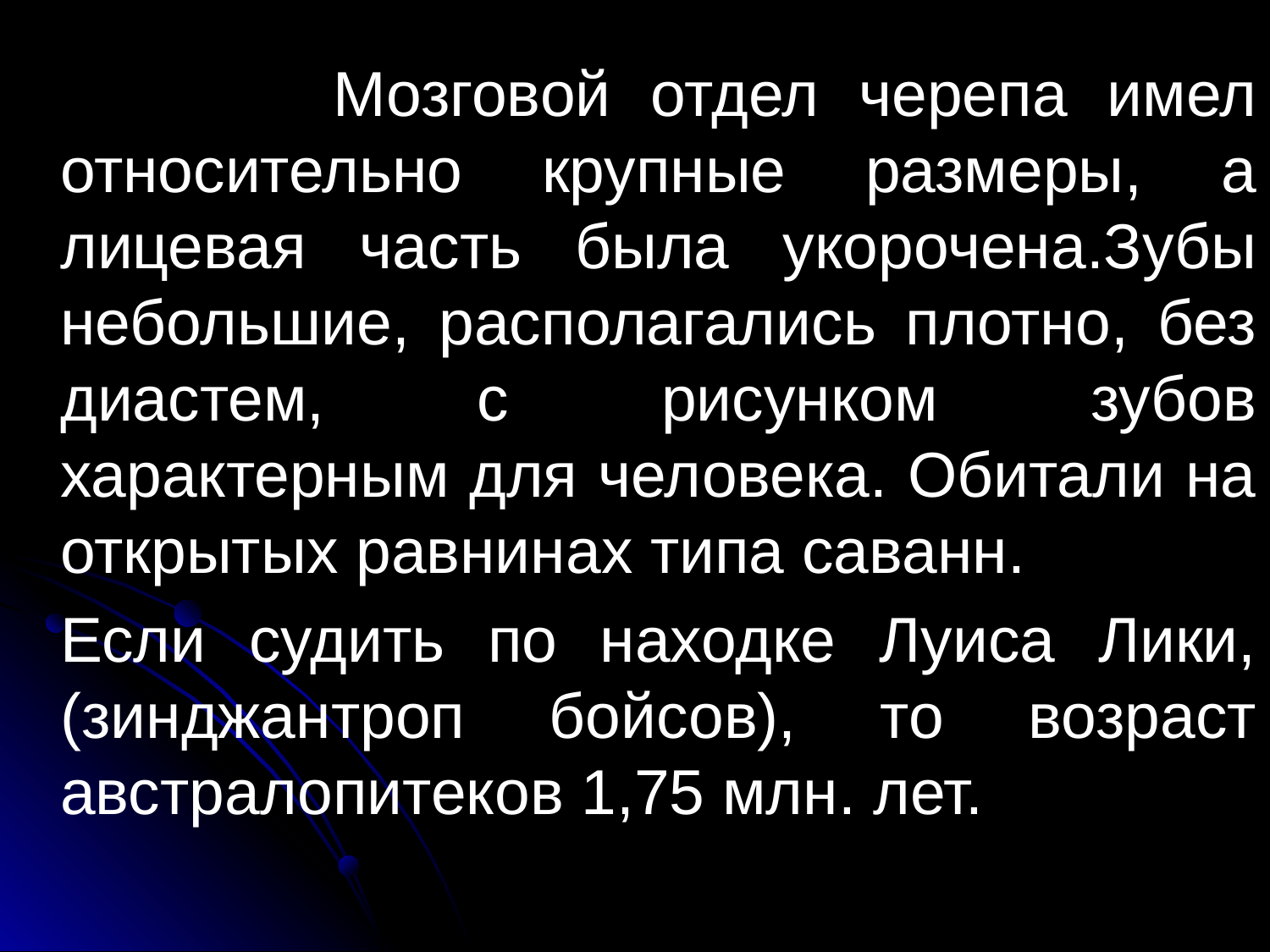

Мозговой отдел черепа имел относительно крупные размеры, а лицевая часть была укорочена.Зубы небольшие, располагались плотно, без диастем, с рисунком зубов характерным для человека. Обитали на открытых равнинах типа саванн.
	Если судить по находке Луиса Лики, (зинджантроп бойсов), то возраст австралопитеков 1,75 млн. лет.